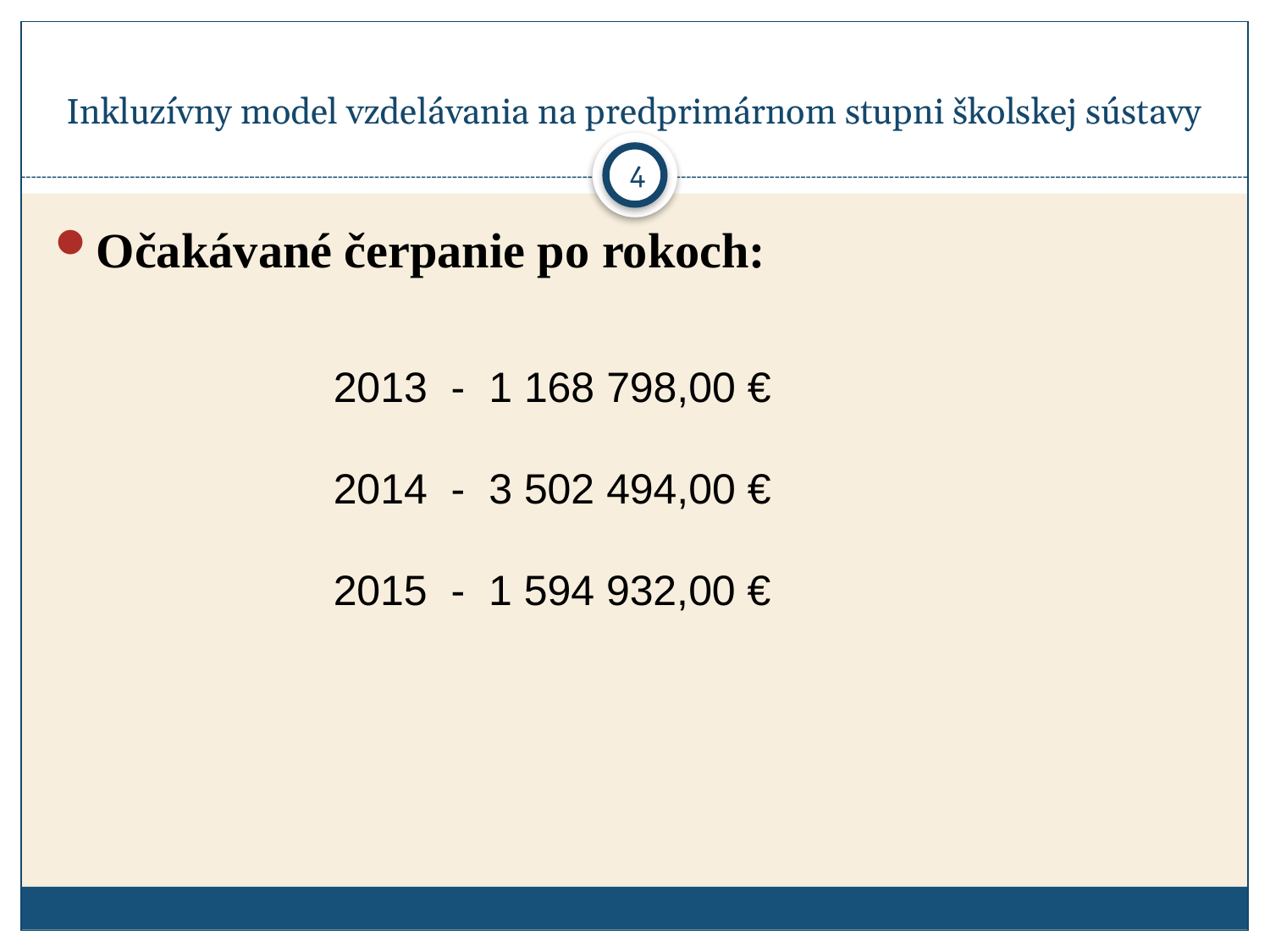

# Inkluzívny model vzdelávania na predprimárnom stupni školskej sústavy
4
Očakávané čerpanie po rokoch:

  -  1 168 798,00 €

  -  3 502 494,00 €

2015  -  1 594 932,00 €